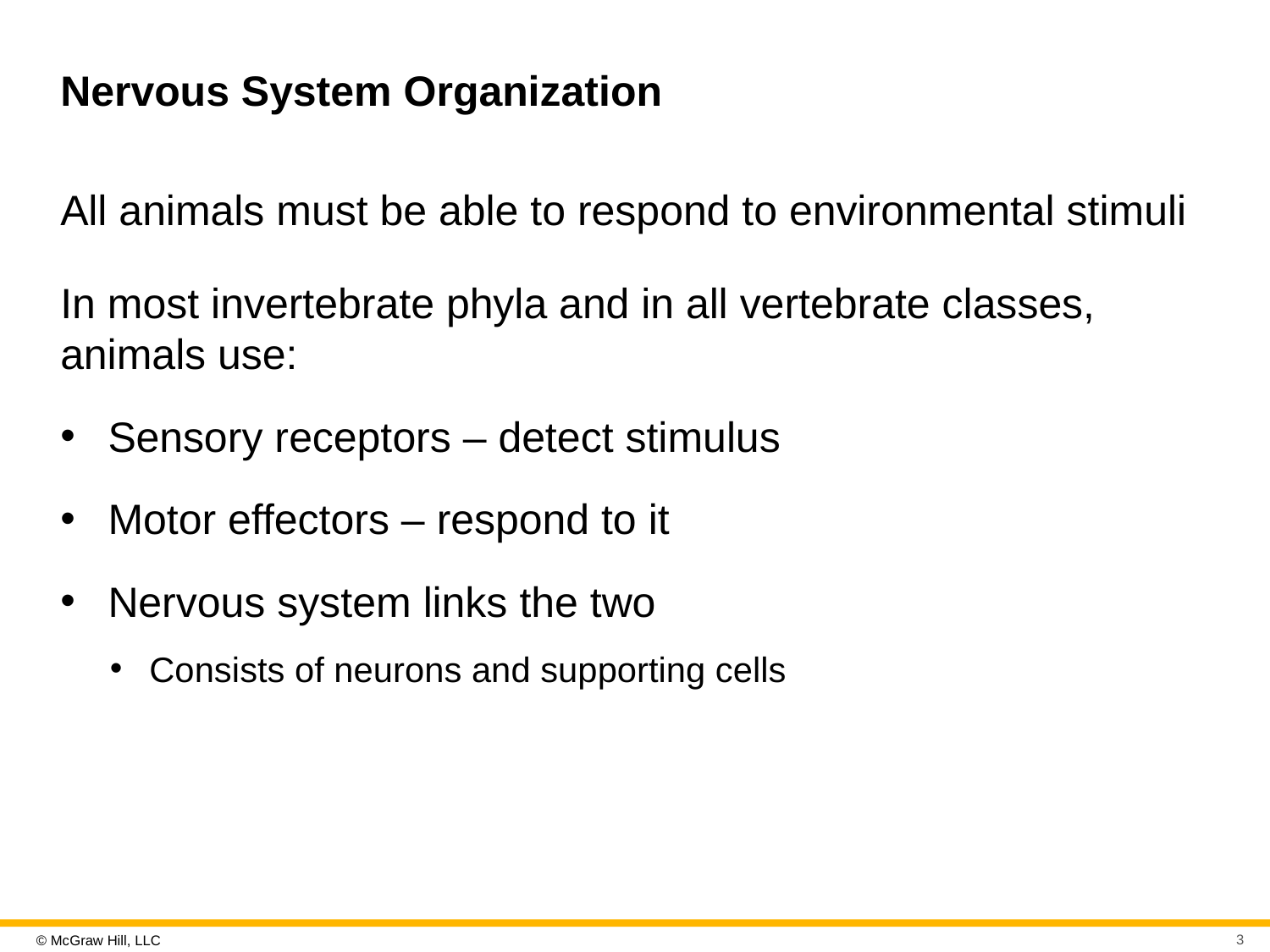

# Nervous System Organization
All animals must be able to respond to environmental stimuli
In most invertebrate phyla and in all vertebrate classes, animals use:
Sensory receptors – detect stimulus
Motor effectors – respond to it
Nervous system links the two
Consists of neurons and supporting cells
3